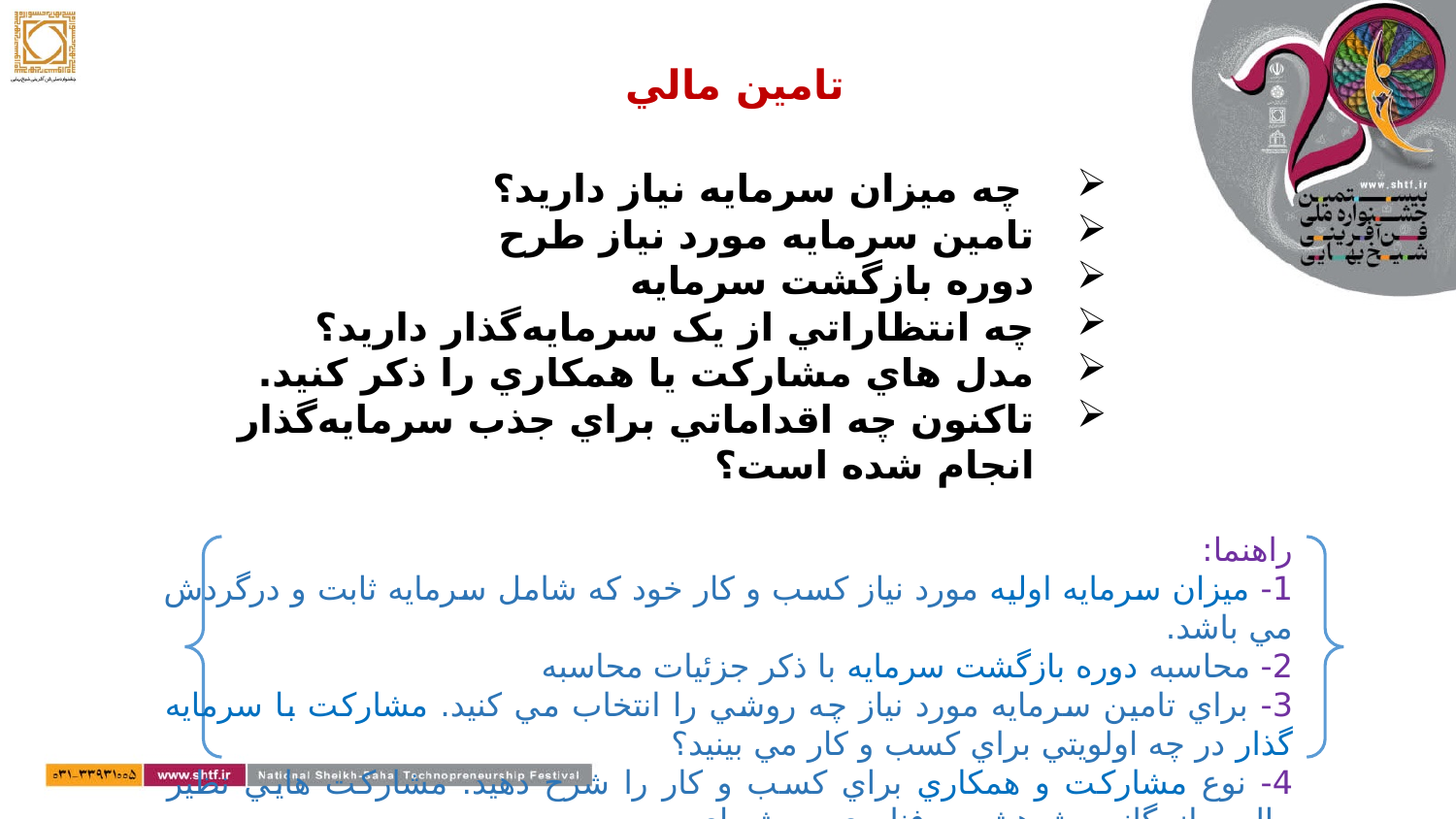

# تامين مالي
 چه ميزان سرمايه نياز داريد؟
تامين سرمايه مورد نياز طرح
دوره بازگشت سرمايه
چه انتظاراتي از يک سرمايه‌گذار داريد؟
مدل هاي مشارکت يا همکاري را ذکر کنيد.
تاکنون چه اقداماتي براي جذب سرمايه‌گذار انجام شده است؟

راهنما:
1- ميزان سرمايه اوليه مورد نياز کسب و کار خود که شامل سرمايه ثابت و درگردش مي باشد.
2- محاسبه دوره بازگشت سرمايه با ذکر جزئيات محاسبه
3- براي تامين سرمايه مورد نياز چه روشي را انتخاب مي کنيد. مشارکت با سرمايه گذار در چه اولويتي براي کسب و کار مي بينيد؟
4- نوع مشارکت و همکاري براي کسب و کار را شرح دهيد. مشارکت هايي نظير مالي، بازرگاني، پژوهشي و فناوري، پروژه اي و . . .
5- اگر قبلا تجربه مذاکره با سرمايه گذار داشتيد يا اقداماتي دراين خصوص داشتيد، را بيان کنيد